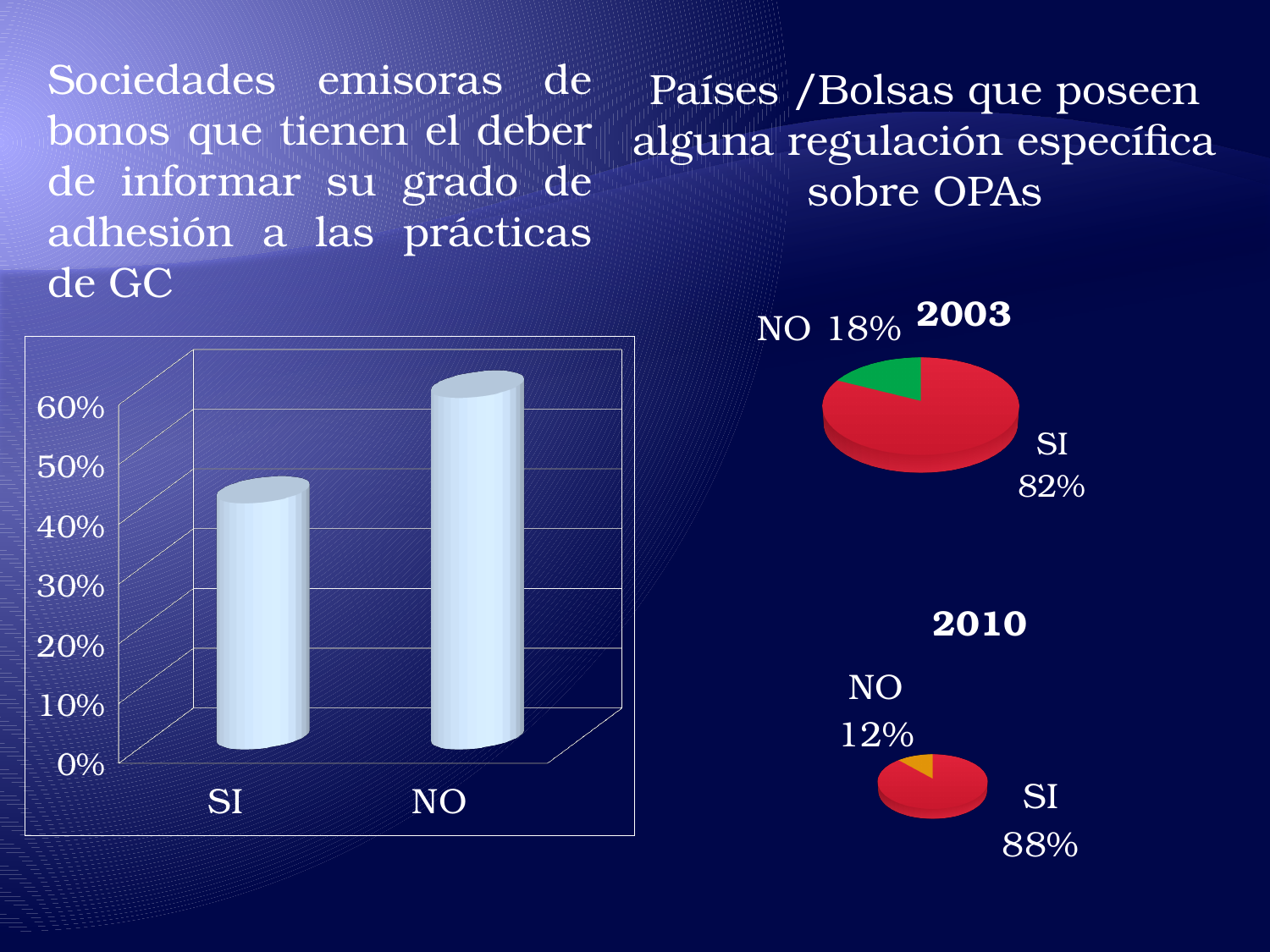

Sociedades emisoras de bonos que tienen el deber de informar su grado de adhesión a las prácticas de GC

Países /Bolsas que poseen alguna regulación específica sobre OPAs

[unsupported chart]

[unsupported chart]

[unsupported chart]